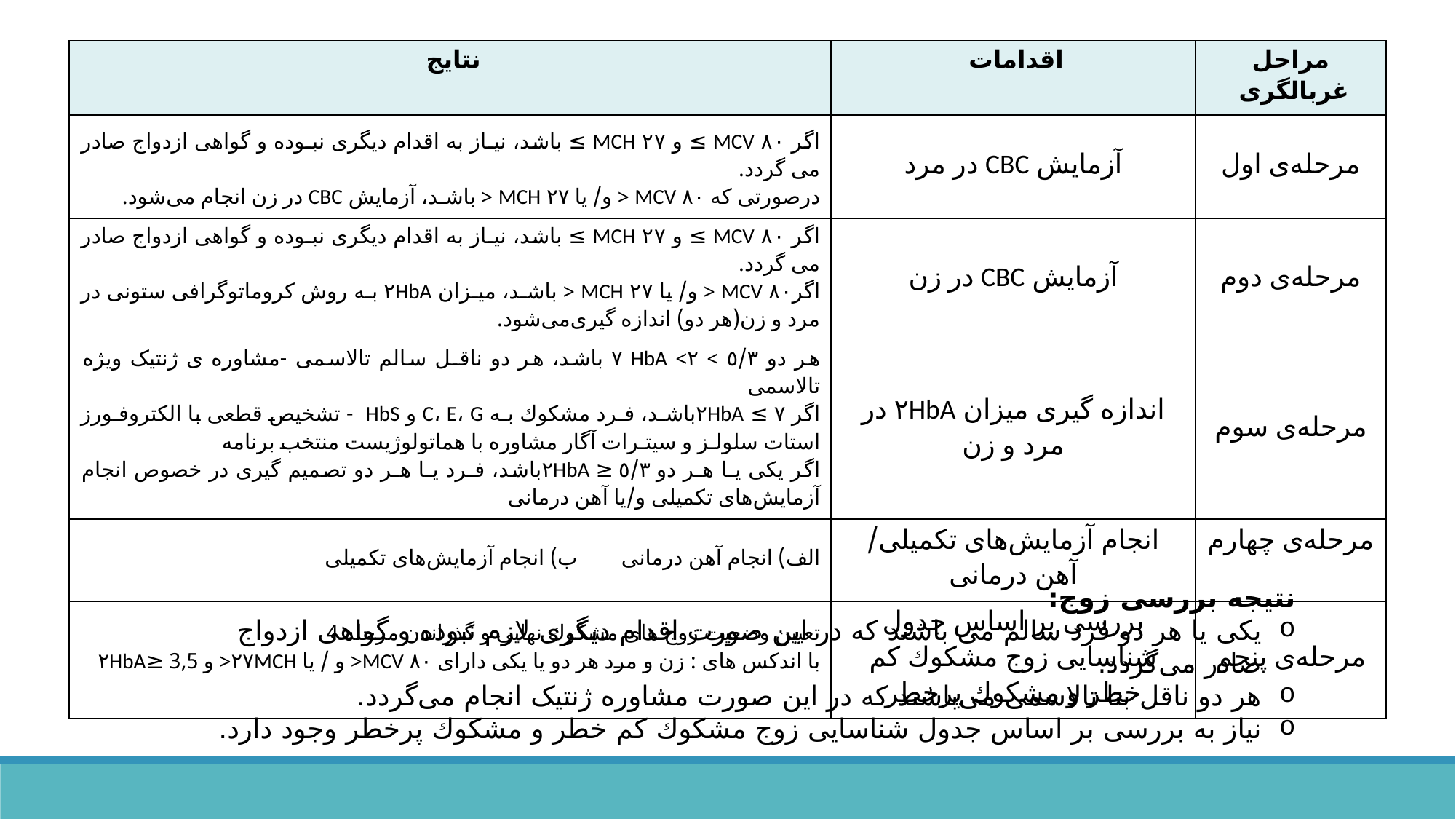

| نتایج | اقدامات | مراحل غربالگری |
| --- | --- | --- |
| اگر ٨٠ MCV ≥ و ٢٧ MCH ≥ باشد، نیـاز به‌ اقدام دیگری‌ نبـوده و گواهی‌ ازدواج صادر می‌ گردد. درصورتی‌ که‌ ٨٠ MCV < و/ یا ٢٧ MCH < باشـد، آزمایش‌ CBC در زن انجام می‌شود. | آزمایش‌ CBC در مرد | مرحله‌ی‌ اول |
| اگر ٨٠ MCV ≥ و ٢٧ MCH ≥ باشد، نیـاز به‌ اقدام دیگری‌ نبـوده و گواهی‌ ازدواج صادر می‌ گردد. اگر٨٠ MCV < و/ یا ٢٧ MCH < باشـد، میـزان ٢HbA بـه‌ روش کروماتوگرافی‌ ستونی‌ در مرد و زن(هر دو) اندازه گیری‌می‌شود. | آزمایش‌ CBC در زن | مرحله‌ی‌ دوم |
| هر دو ٥/٣ > ٢> HbA ٧ باشد، هر دو ناقـل‌ سالم‌ تالاسمی‌ -مشاوره ی‌ ژنتیک‌ ویژه تالاسمی‌ اگر ٧ ≥ ٢HbAباشـد، فـرد مشکوك بـه‌ C، E، G و HbS ‌ - تشخیص‌ قطعی‌ با الکتروفـورز استات سلولـز و سیتـرات آگار مشاوره با هماتولوژیست‌ منتخب‌ برنامه‌ اگر یکی‌ یـا هـر دو ٥/٣ ≤ ٢HbAباشد، فـرد یـا هـر دو تصمیم گیری در خصوص انجام آزمایش‌های‌ تکمیلی‌ و/یا آهن‌ درمانی‌ | اندازه گیری‌ میزان ٢HbA در مرد و زن | مرحله‌ی‌ سوم |
| الف‌) انجام آهن‌ درمانی‌ ب) انجام آزمایش‌های‌ تکمیلی‌ | انجام آزمایش‌های‌ تکمیلی‌/ آهن‌ درمانی‌ | مرحله‌ی‌ چهارم |
| تعیین‌ وضعیت‌ زوج های‌ مشکوك نهایی‌ و گذراندن مرحله 4 با اندکس های : زن و مرد هر دو یا یکی‌ دارای‌ ٨٠ MCV< و / یا ٢٧MCH< و 3,5 ≤٢HbA | بررسی‌ بر اساس جدول شناسایی‌ زوج مشکوك کم‌ خطر و مشکوك پرخطر | مرحله‌ی‌ پنجم‌ |
نتیجه‌ بررسی‌ زوج:
یکی‌ یا هر دو فرد سالم‌ می‌ باشند که‌ در این‌ صورت اقدام دیگری‌ لازم نبوده و گواهی‌ ازدواج صادر می‌گردد.
هر دو ناقل‌ بتا تالاسمی‌ می‌باشند که‌ در این‌ صورت مشاوره ژنتیک‌ انجام می‌گردد.
نیاز به‌ بررسی‌ بر اساس جدول شناسایی‌ زوج مشکوك کم‌ خطر و مشکوك پرخطر وجود دارد.